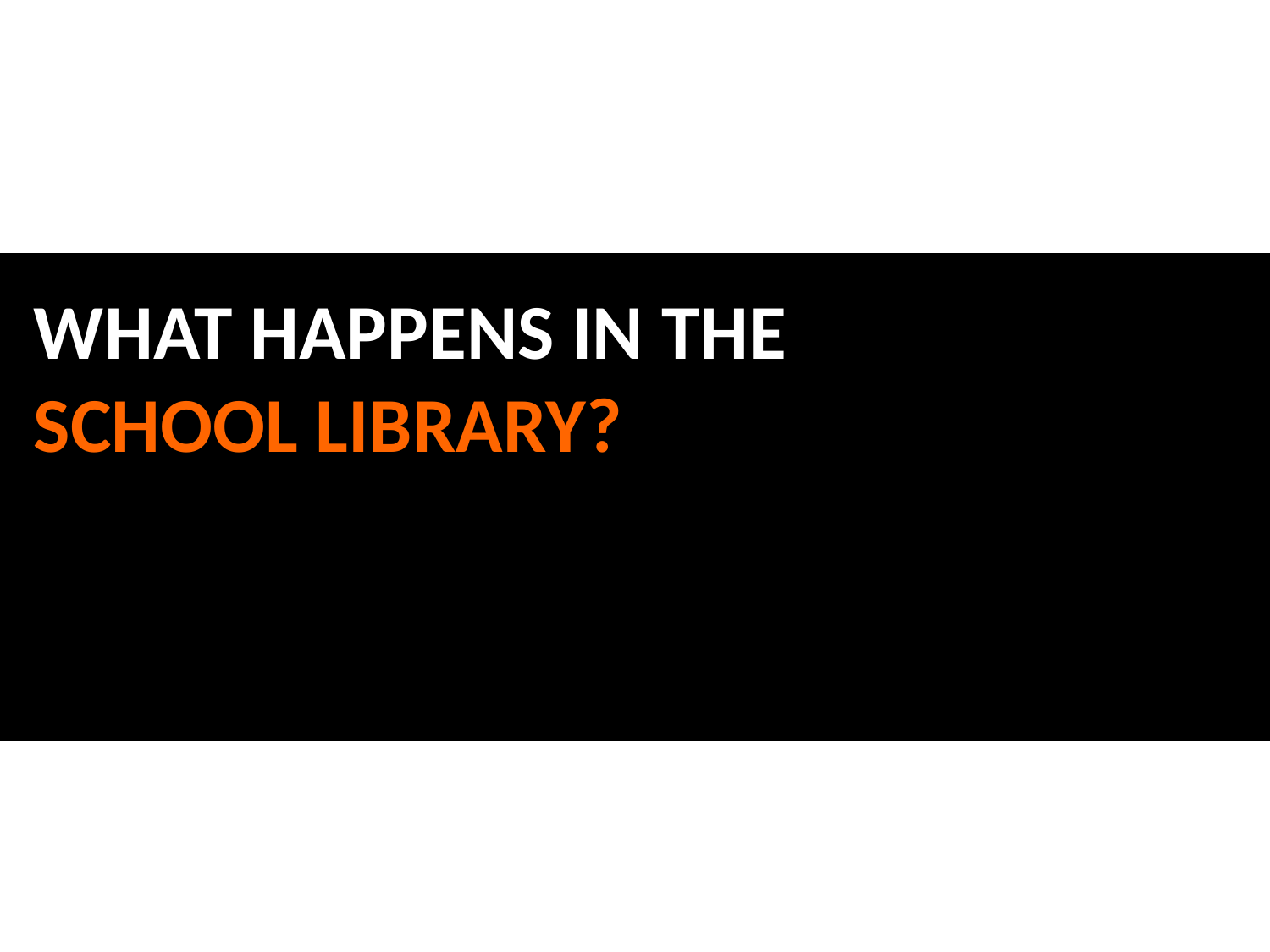

# What happens in THE School library?